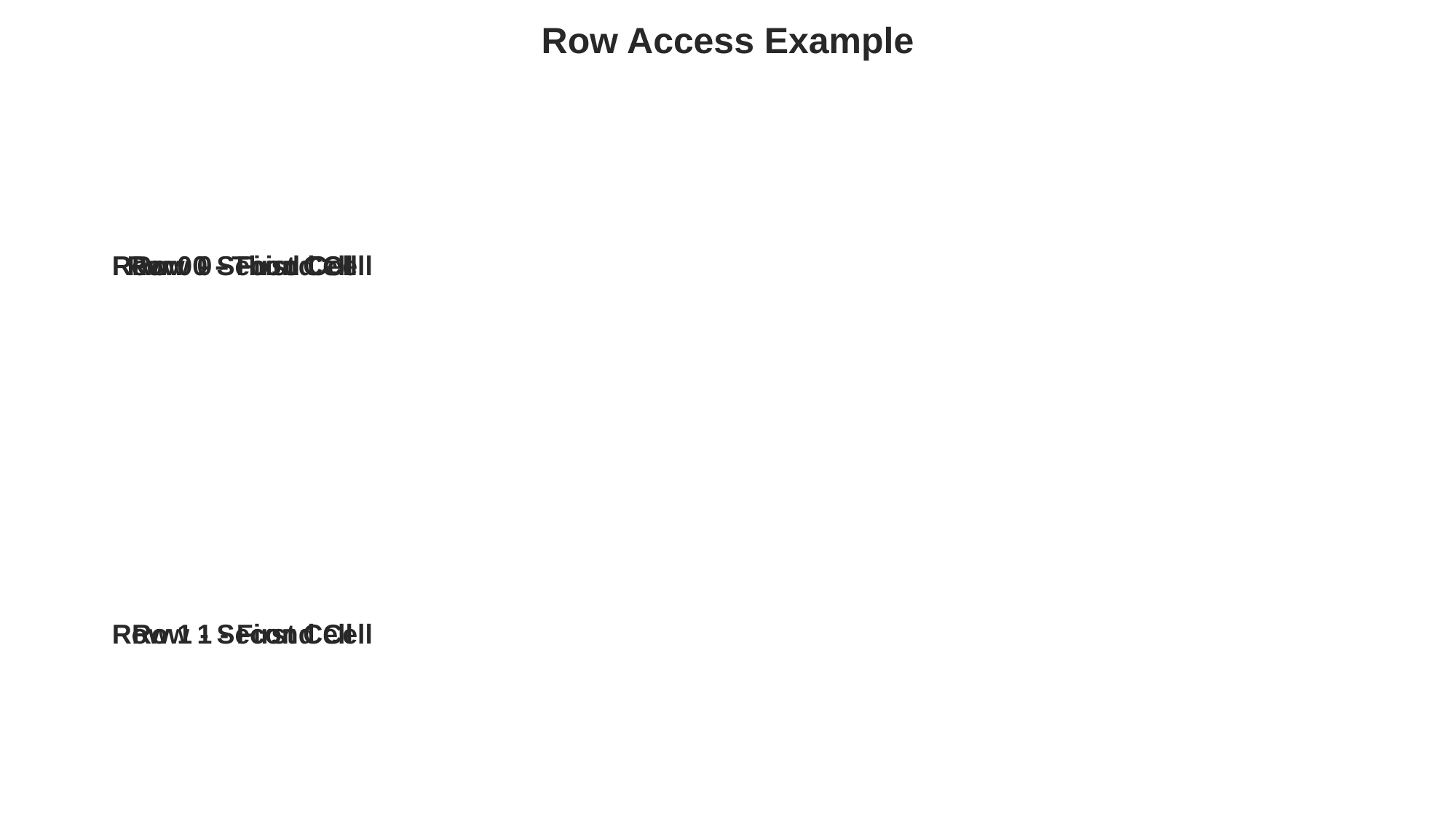

Row Access Example
Row 0 - First Cell
Row 0 - Second Cell
Row 0 - Third Cell
Row 1 - First Cell
Row 1 - Second Cell